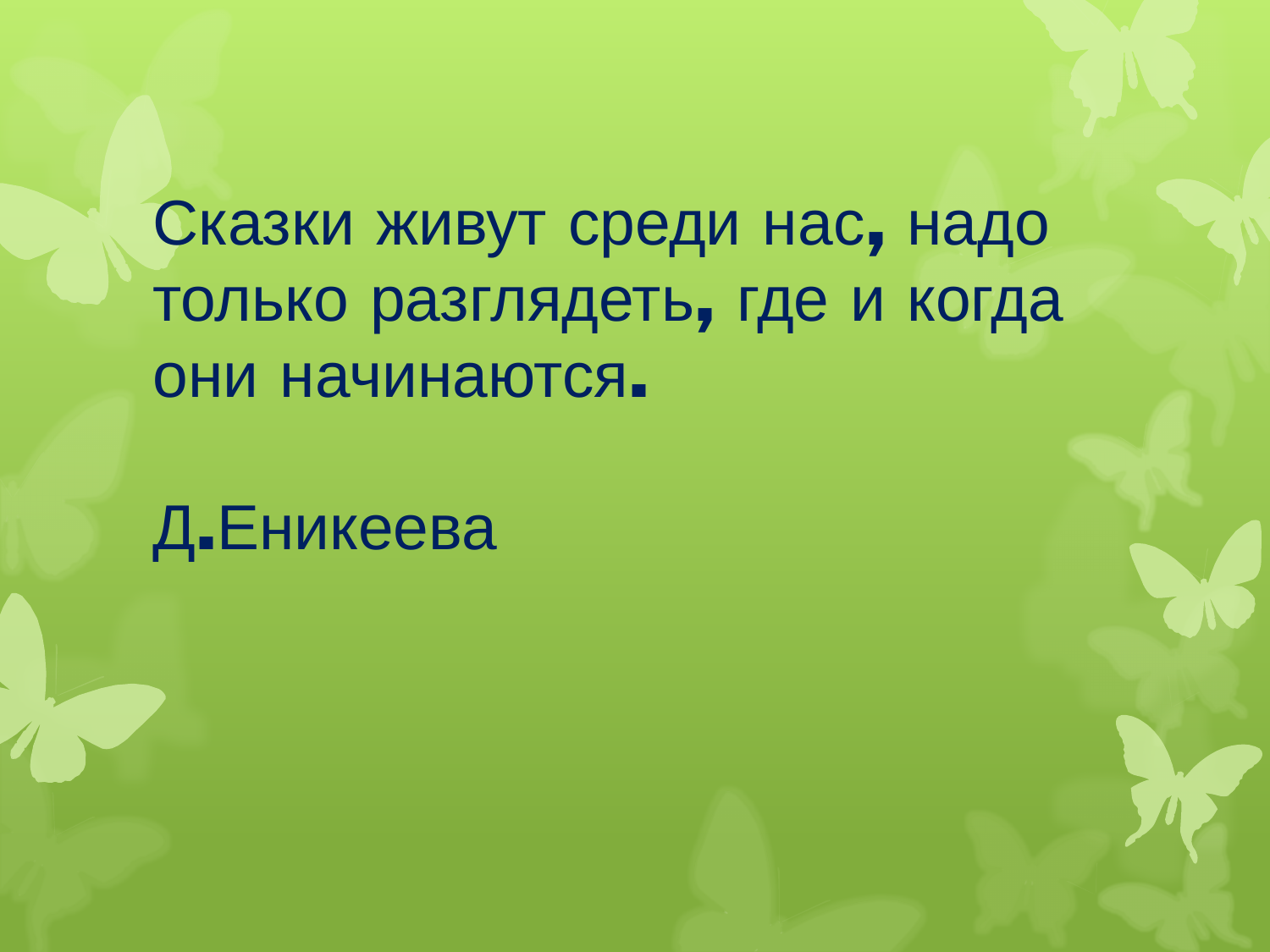

# Сказки живут среди нас, надо только разглядеть, где и когда они начинаются. Д.Еникеева